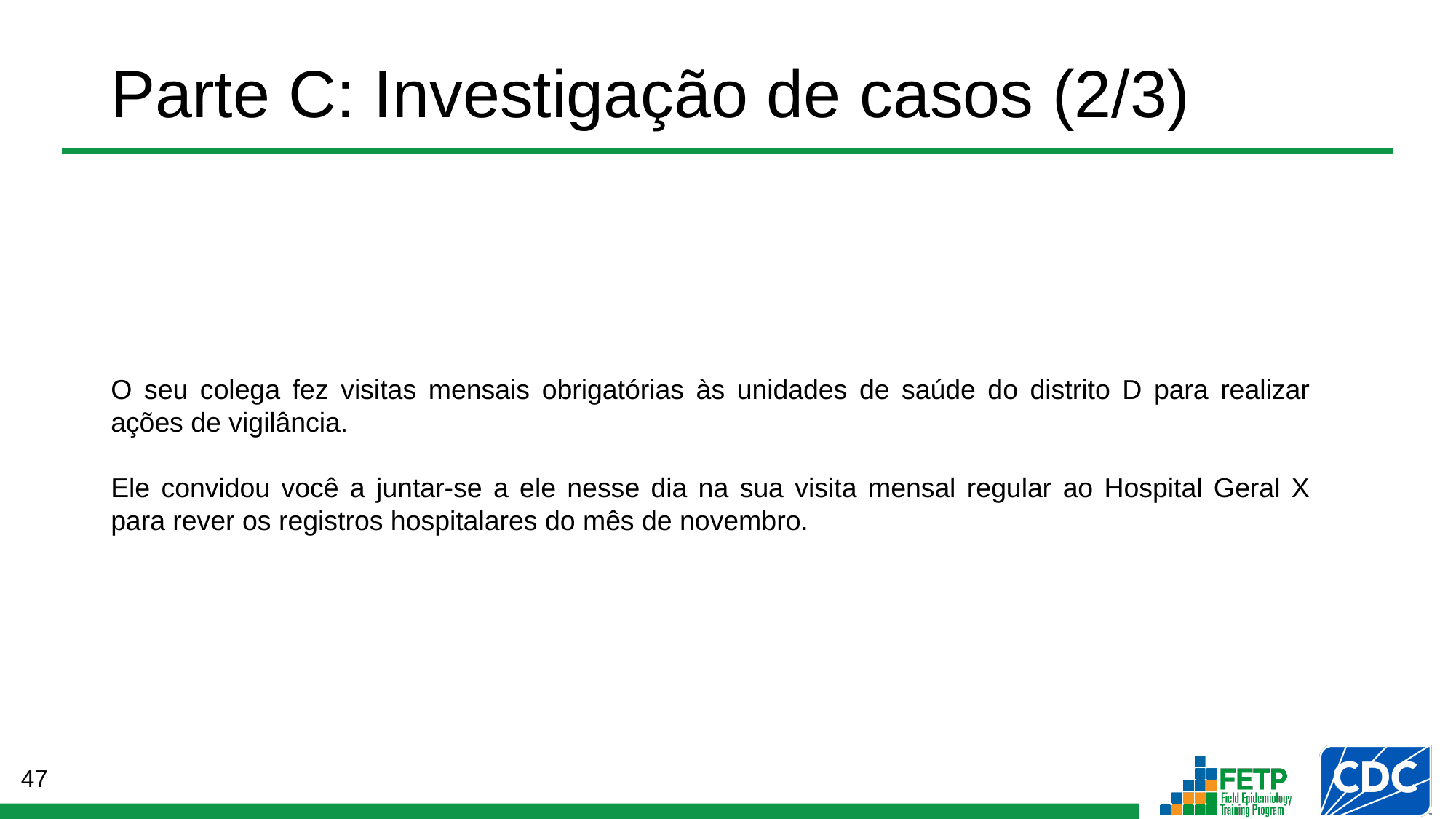

# Parte C: Investigação de casos (2/3)
O seu colega fez visitas mensais obrigatórias às unidades de saúde do distrito D para realizar ações de vigilância.

Ele convidou você a juntar-se a ele nesse dia na sua visita mensal regular ao Hospital Geral X para rever os registros hospitalares do mês de novembro.